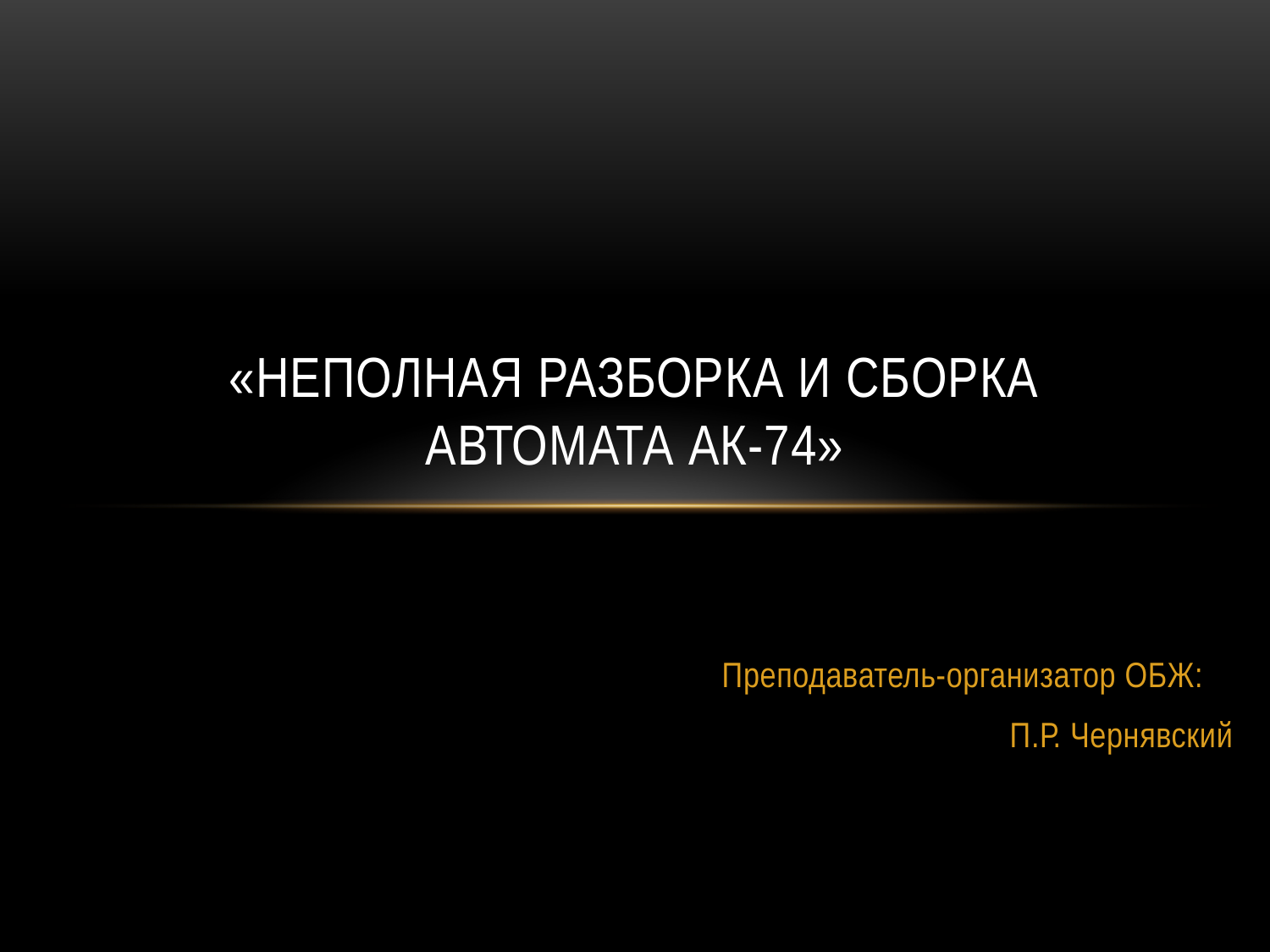

# «Неполная разборка и сборка автомата АК-74»
Преподаватель-организатор ОБЖ:
                                    П.Р. Чернявский